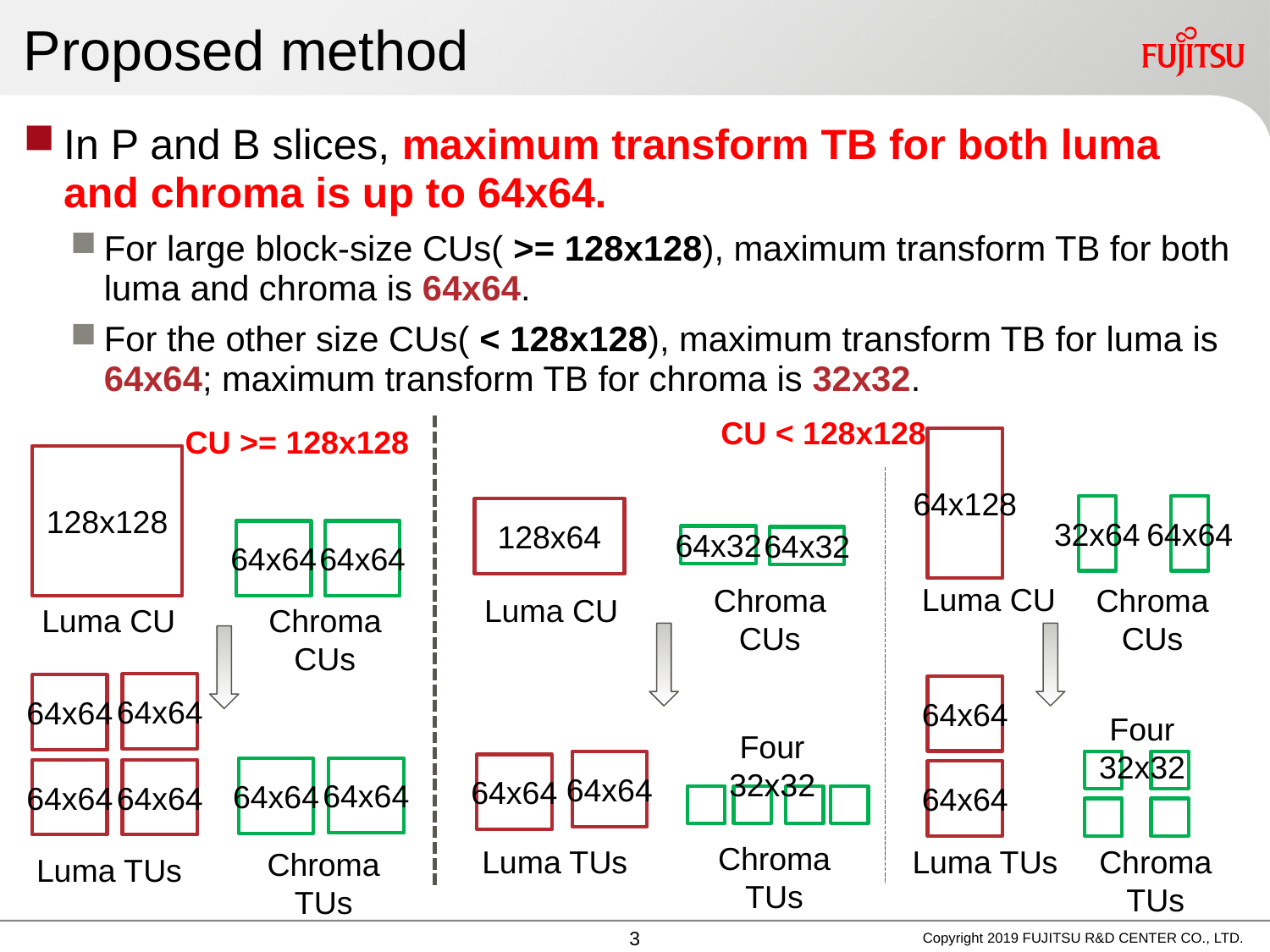

# Proposed method
In P and B slices, maximum transform TB for both luma and chroma is up to 64x64.
For large block-size CUs( >= 128x128), maximum transform TB for both luma and chroma is 64x64.
For the other size CUs( < 128x128), maximum transform TB for luma is 64x64; maximum transform TB for chroma is 32x32.

CU < 128x128
CU >= 128x128
64x128
128x128
32x64
64x64
128x64
64x64
64x64
64x32
64x32
Luma CU
Chroma CUs
Chroma CUs
Luma CU
Luma CU
Chroma CUs

64x64
64x64
64x64
Four 32x32
Four 32x32

64x64
64x64
64x64
64x64
64x64
64x64
64x64

Chroma TUs
Luma TUs
Chroma TUs
Luma TUs
Chroma TUs
Luma TUs
3
Copyright 2019 FUJITSU R&D CENTER CO., LTD.